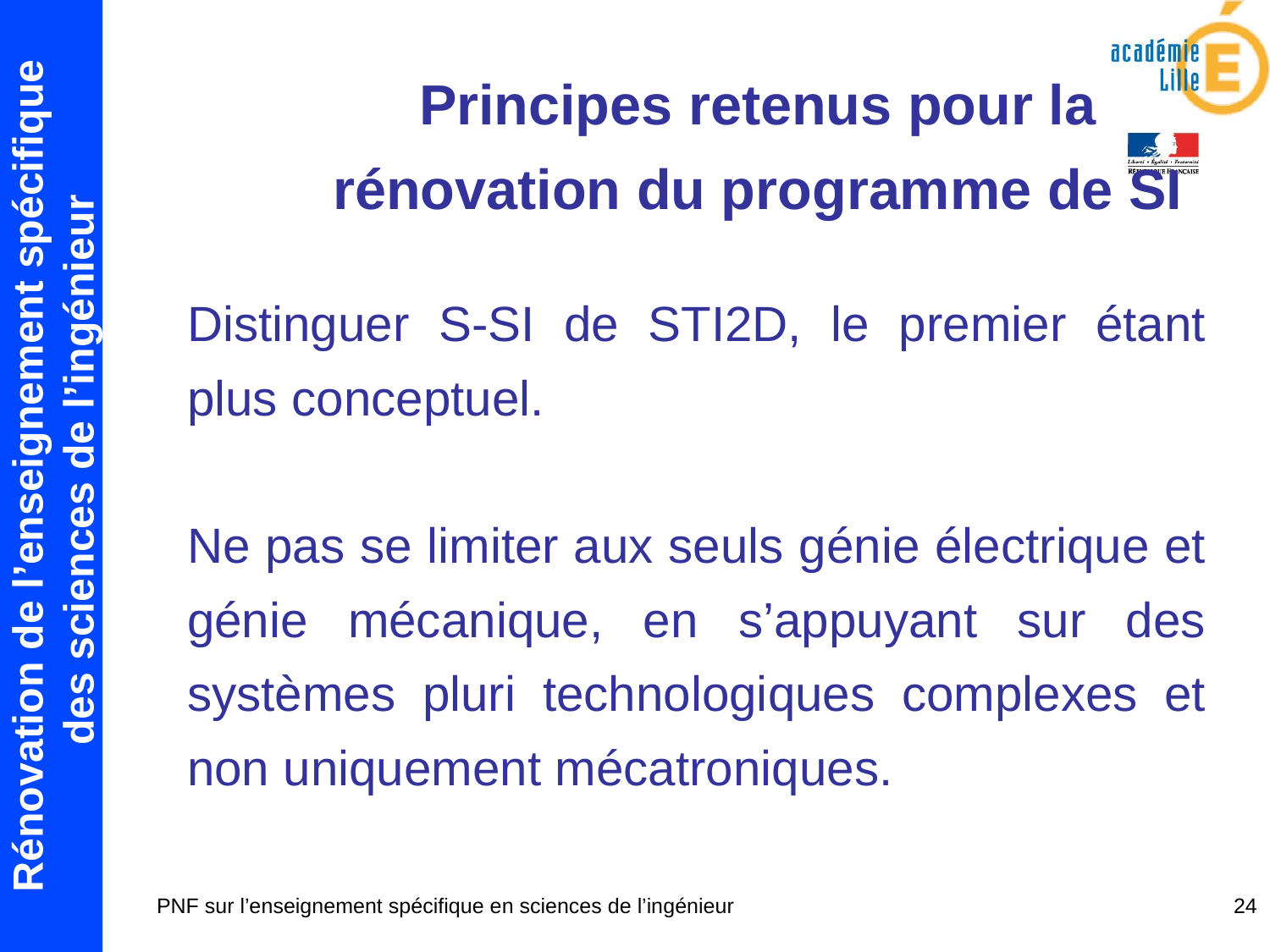

Principes retenus pour la rénovation du programme de SI
Distinguer S-SI de STI2D, le premier étant plus conceptuel.

Ne pas se limiter aux seuls génie électrique et génie mécanique, en s’appuyant sur des systèmes pluri technologiques complexes et non uniquement mécatroniques.
PNF sur l’enseignement spécifique en sciences de l’ingénieur
24